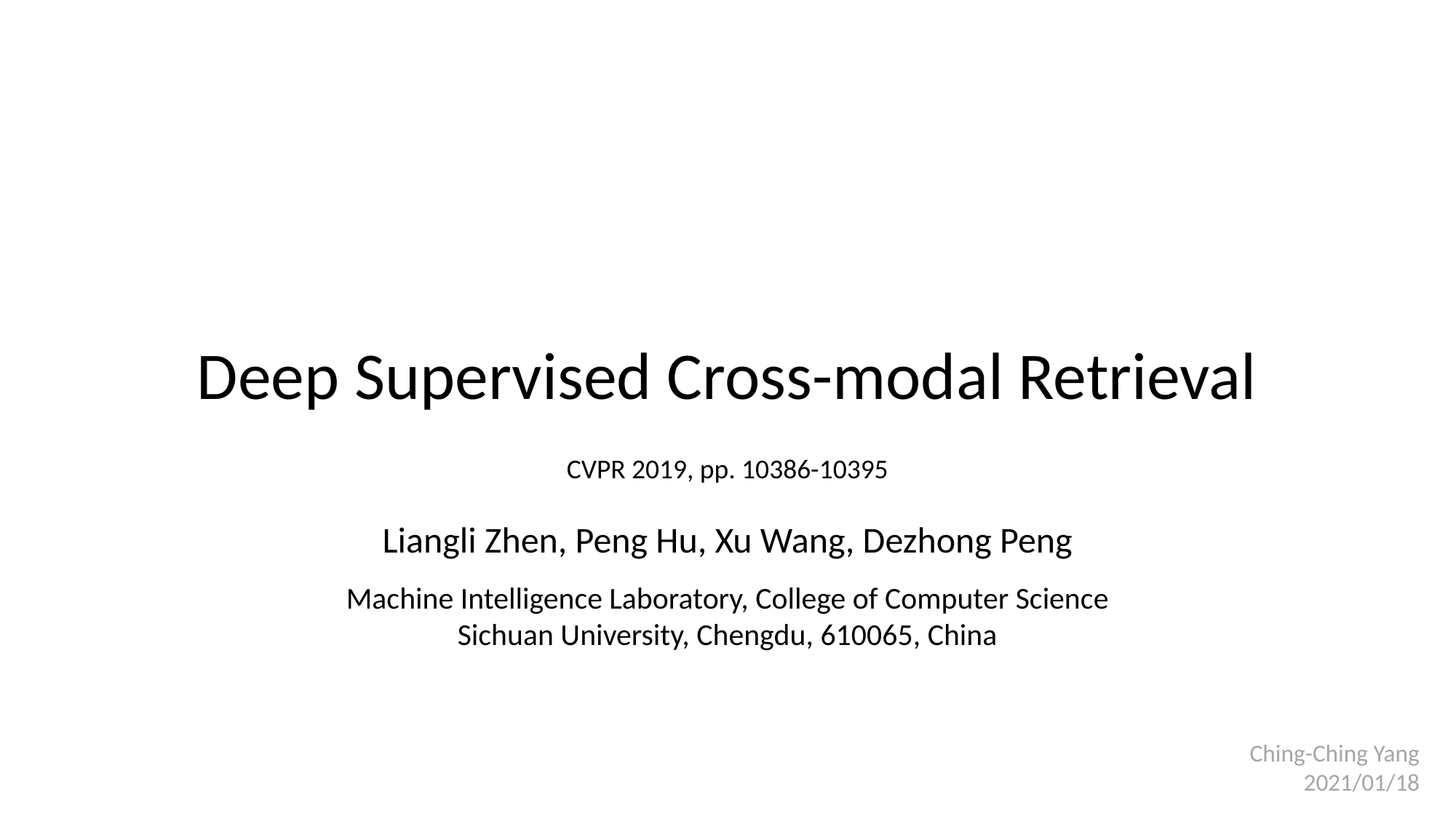

# Deep Supervised Cross-modal Retrieval
CVPR 2019, pp. 10386-10395
Liangli Zhen, Peng Hu, Xu Wang, Dezhong Peng

Machine Intelligence Laboratory, College of Computer Science
Sichuan University, Chengdu, 610065, China
Ching-Ching Yang
2021/01/18